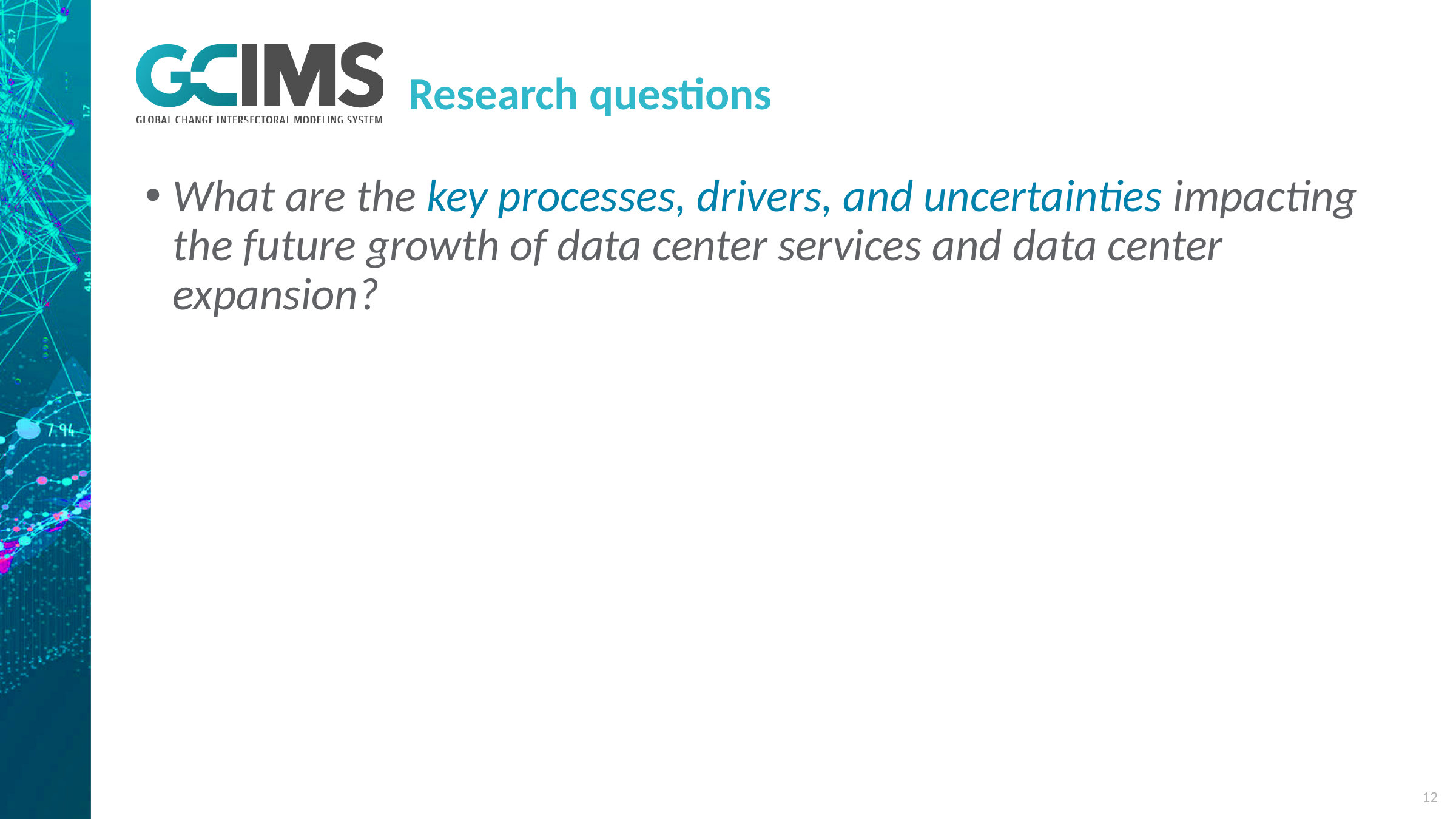

# Research questions
What are the key processes, drivers, and uncertainties impacting the future growth of data center services and data center expansion?

What effects could AI have on economic growth, through changes in sectoral and feedbacks to labor productivity?

How will electricity, water, and land systems be impacted by DC/AI expansion?

What physical constraints might limit the growth of data centers?
12